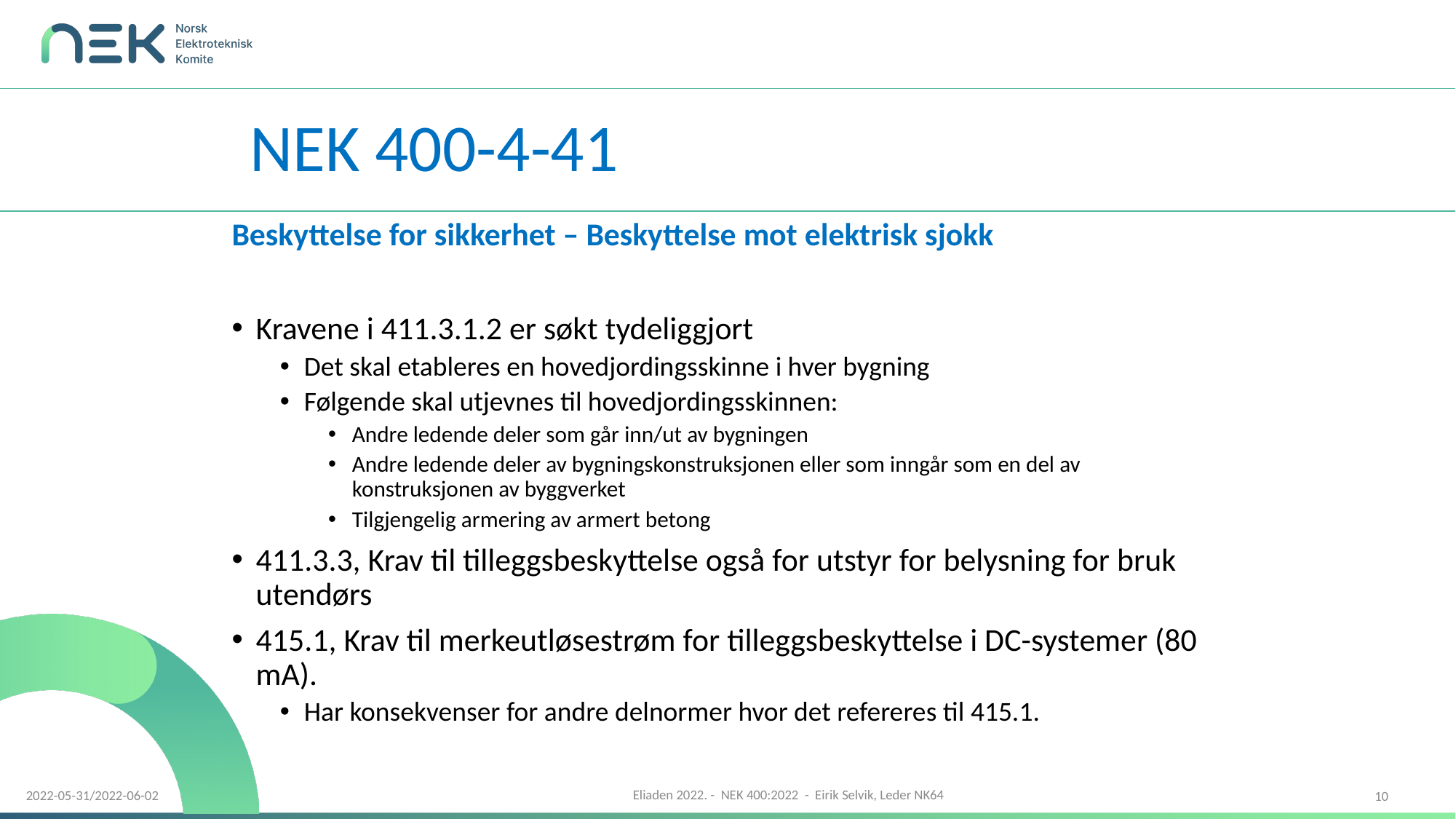

# NEK 400-4-41
Beskyttelse for sikkerhet – Beskyttelse mot elektrisk sjokk

Kravene i 411.3.1.2 er søkt tydeliggjort
Det skal etableres en hovedjordingsskinne i hver bygning
Følgende skal utjevnes til hovedjordingsskinnen:
Andre ledende deler som går inn/ut av bygningen
Andre ledende deler av bygningskonstruksjonen eller som inngår som en del av konstruksjonen av byggverket
Tilgjengelig armering av armert betong
411.3.3, Krav til tilleggsbeskyttelse også for utstyr for belysning for bruk utendørs
415.1, Krav til merkeutløsestrøm for tilleggsbeskyttelse i DC-systemer (80 mA).
Har konsekvenser for andre delnormer hvor det refereres til 415.1.
10
2022-05-31/2022-06-02
Eliaden 2022. -  NEK 400:2022  -  Eirik Selvik, Leder NK64